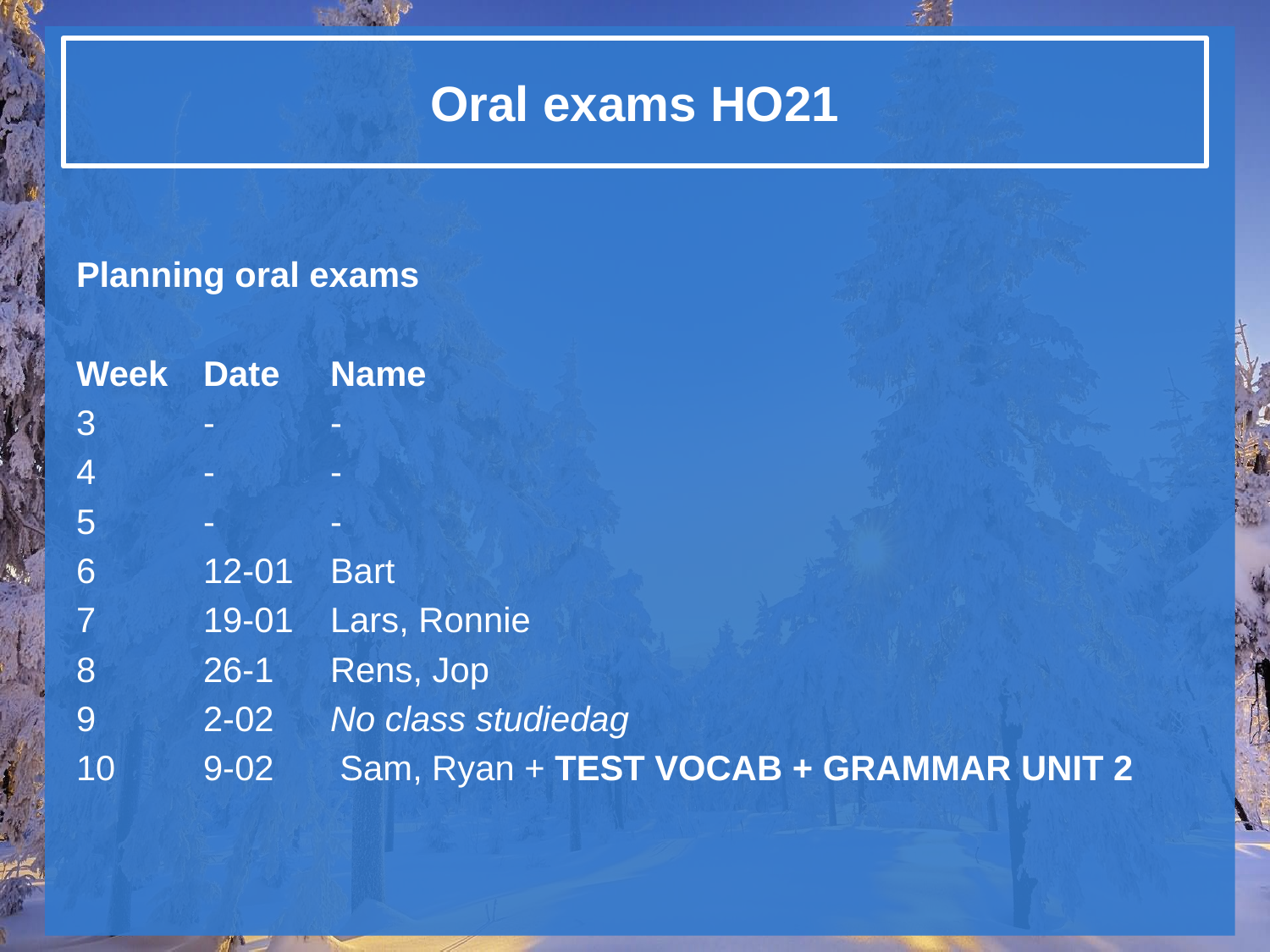

# Oral exams HO21

Planning oral exams

Week	Date	Name
3	-	-
4	-	-
5	-	-
6	12-01	Bart
7	19-01	Lars, Ronnie
8	26-1	Rens, Jop
9	2-02	No class studiedag
10	9-02	 Sam, Ryan + TEST VOCAB + GRAMMAR UNIT 2